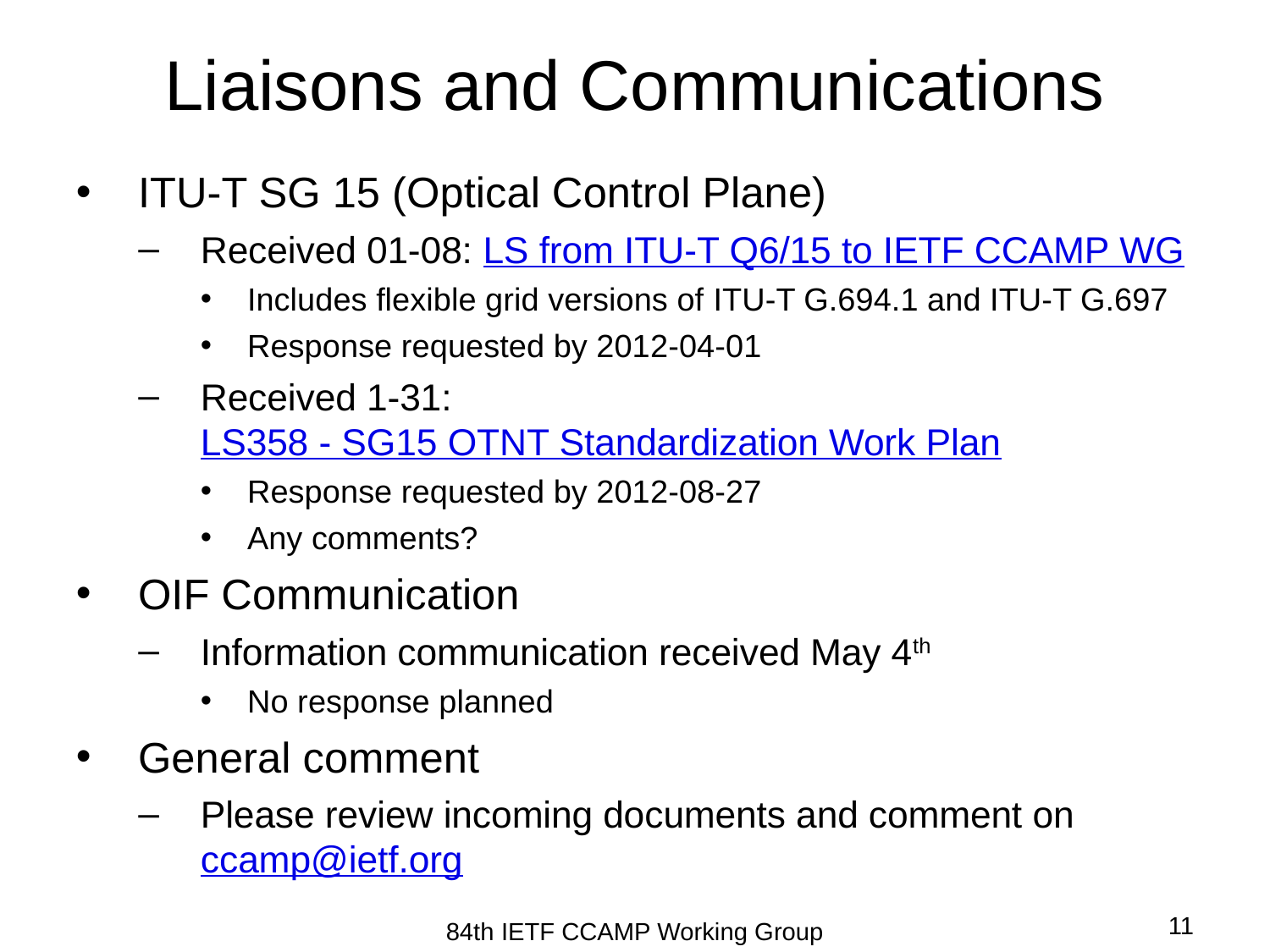

# Liaisons and Communications
ITU-T SG 15 (Optical Control Plane)
Received 01-08: LS from ITU-T Q6/15 to IETF CCAMP WG
Includes flexible grid versions of ITU-T G.694.1 and ITU-T G.697
Response requested by 2012-04-01
Received 1-31: LS358 - SG15 OTNT Standardization Work Plan
Response requested by 2012-08-27
Any comments?
OIF Communication
Information communication received May 4th
No response planned
General comment
Please review incoming documents and comment on ccamp@ietf.org

84th IETF CCAMP Working Group
11